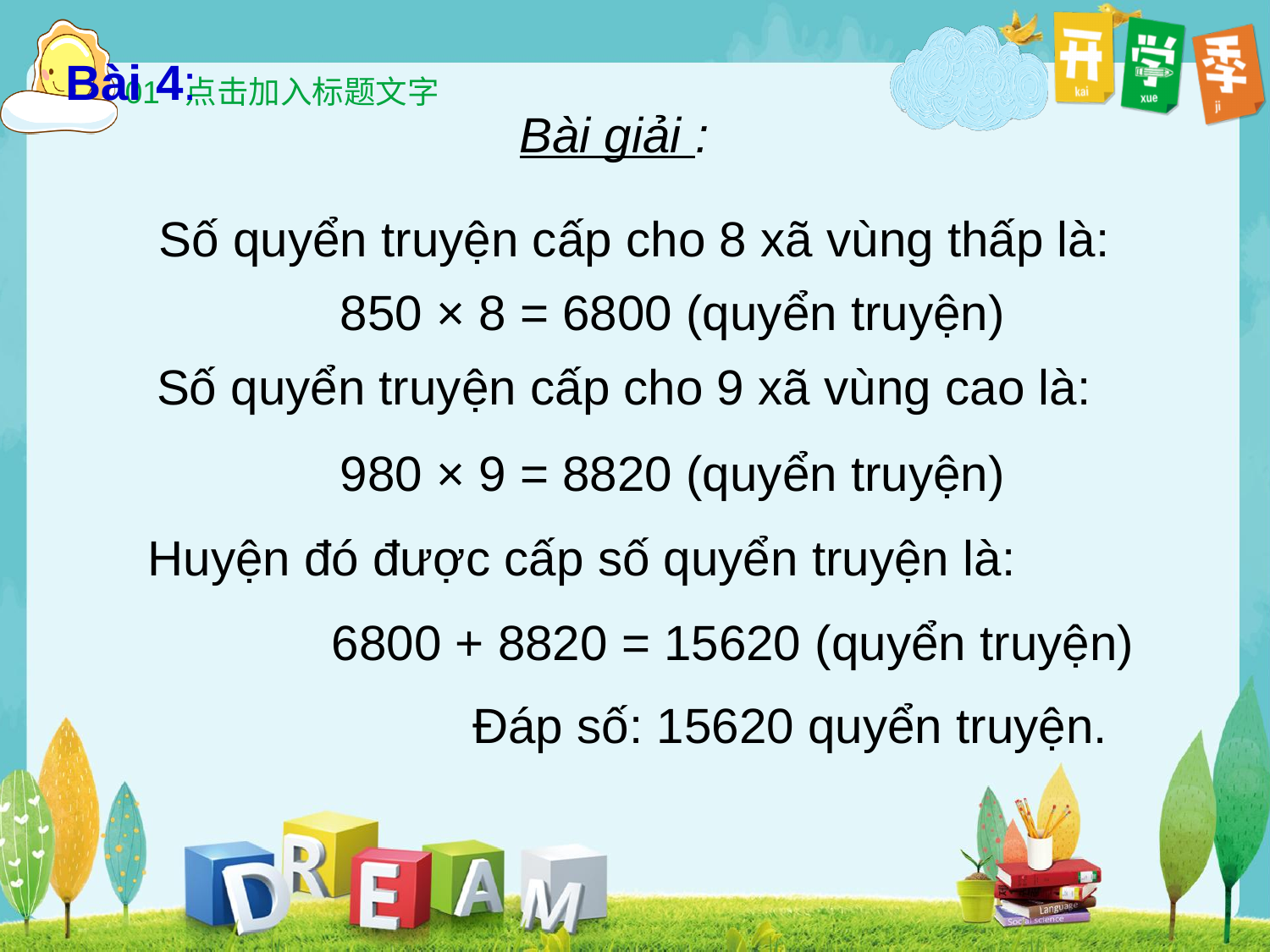

Bài 4:
   Bài giải :
Số quyển truyện cấp cho 8 xã vùng thấp là:
              850 × 8 = 6800 (quyển truyện)
Số quyển truyện cấp cho 9 xã vùng cao là:
    980 × 9 = 8820 (quyển truyện)
Huyện đó được cấp số quyển truyện là:
            6800 + 8820 = 15620 (quyển truyện)
                  Đáp số: 15620 quyển truyện.